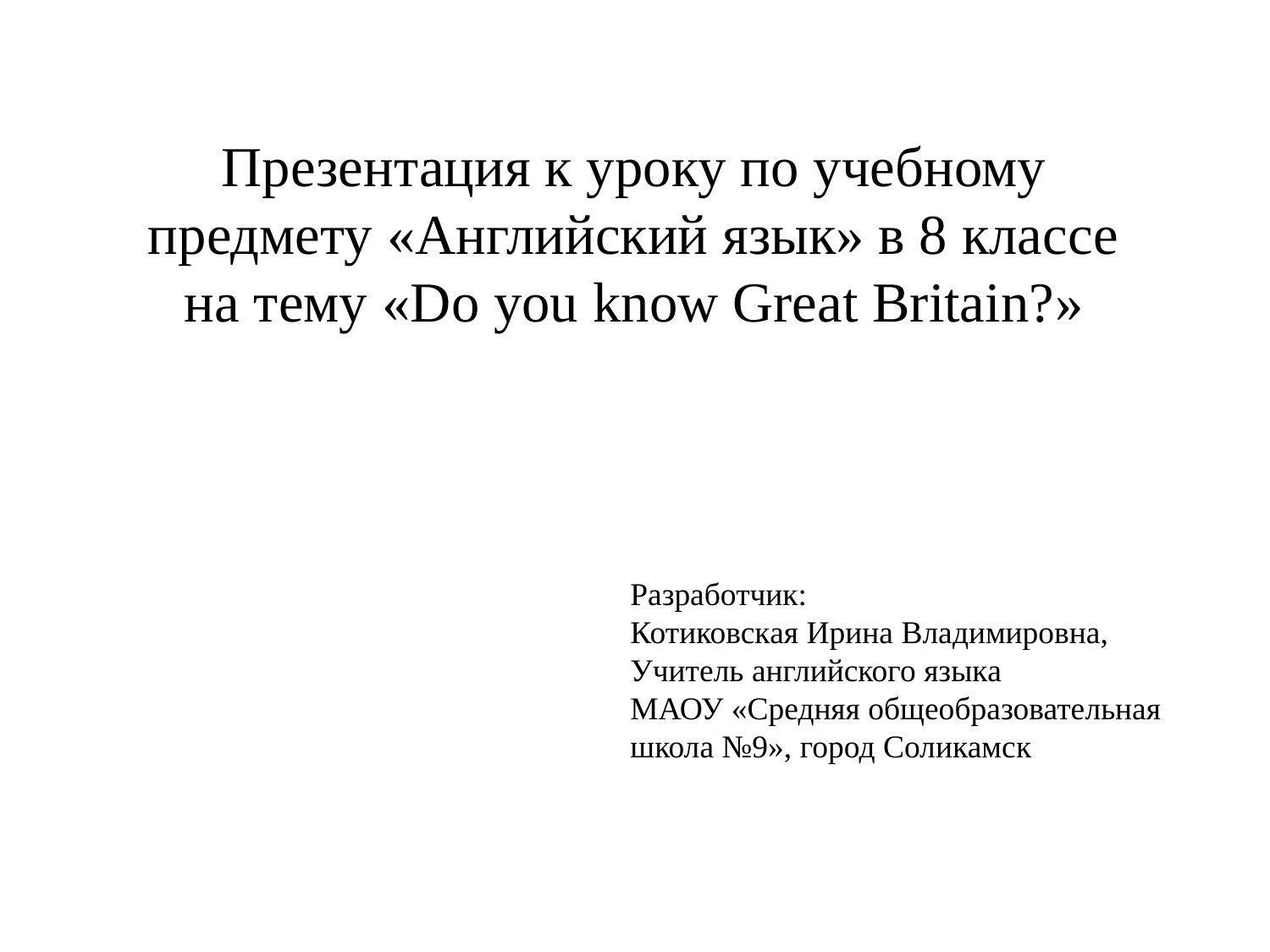

# Презентация к уроку по учебному предмету «Английский язык» в 8 классе на тему «Do you know Great Britain?»
Разработчик:
Котиковская Ирина Владимировна,
Учитель английского языка
МАОУ «Средняя общеобразовательная школа №9», город Соликамск